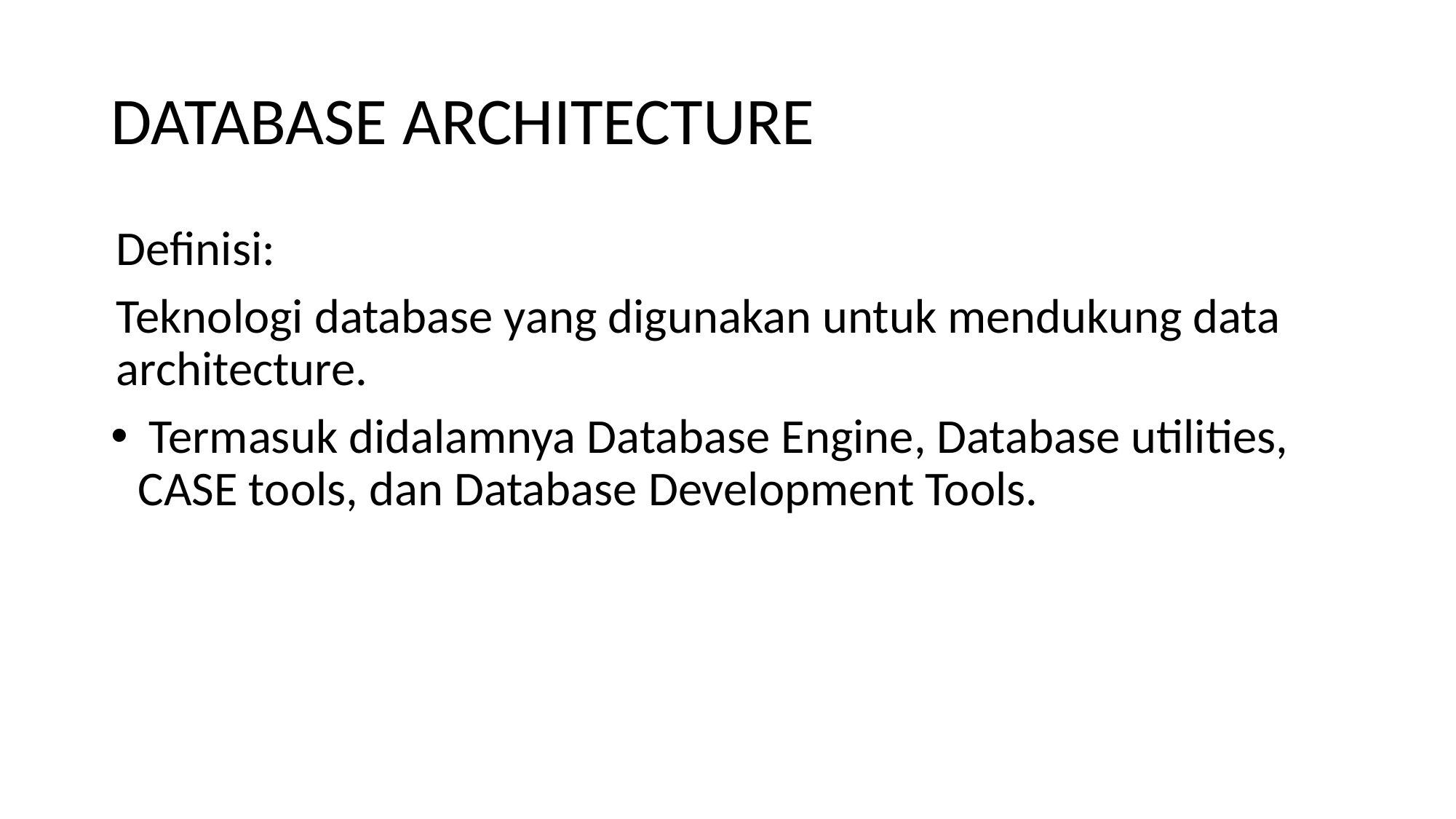

# DATABASE ARCHITECTURE
Definisi:
Teknologi database yang digunakan untuk mendukung data architecture.
 Termasuk didalamnya Database Engine, Database utilities, CASE tools, dan Database Development Tools.